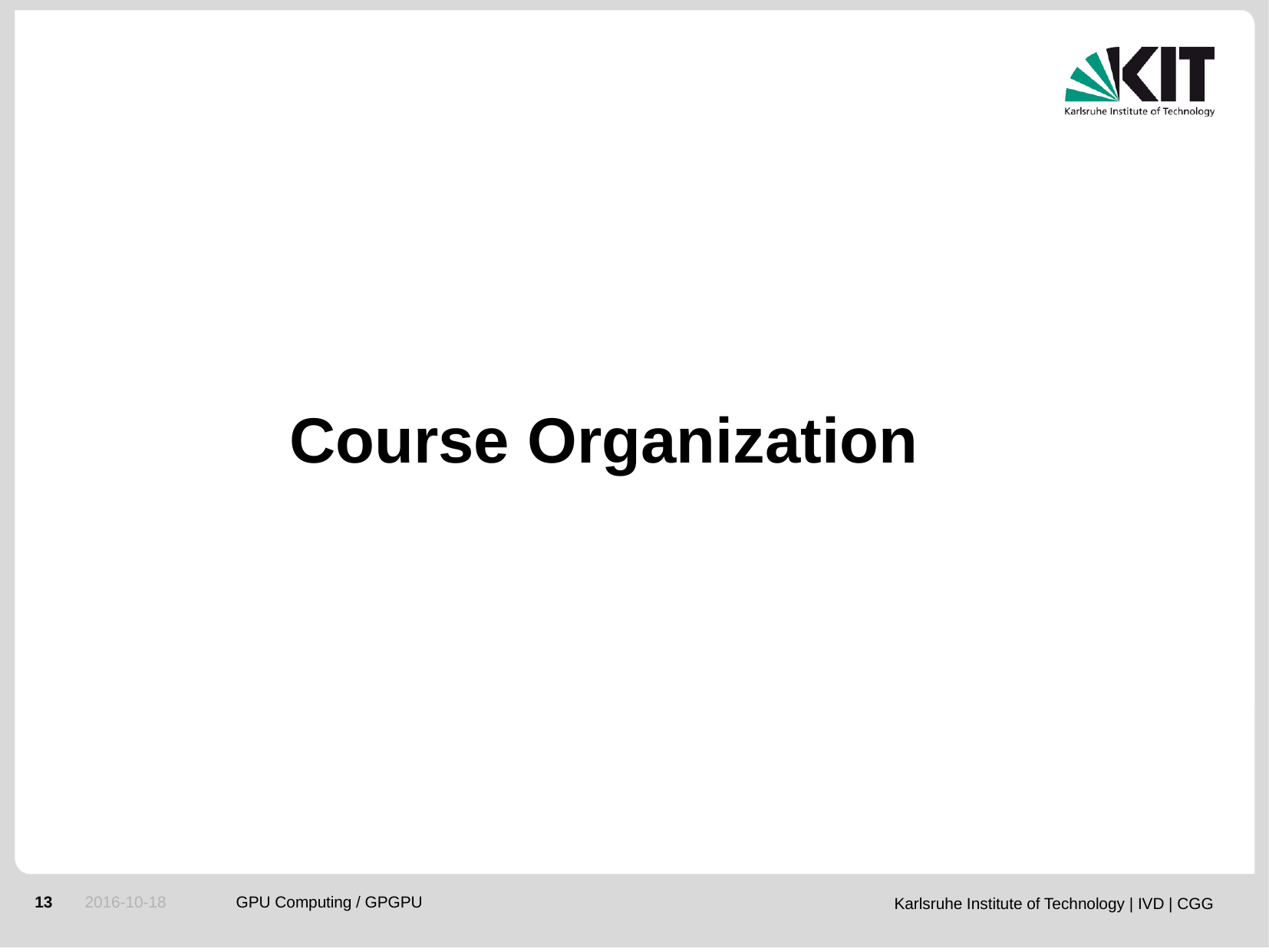

# Course Organization
2016-10-18
GPU Computing / GPGPU